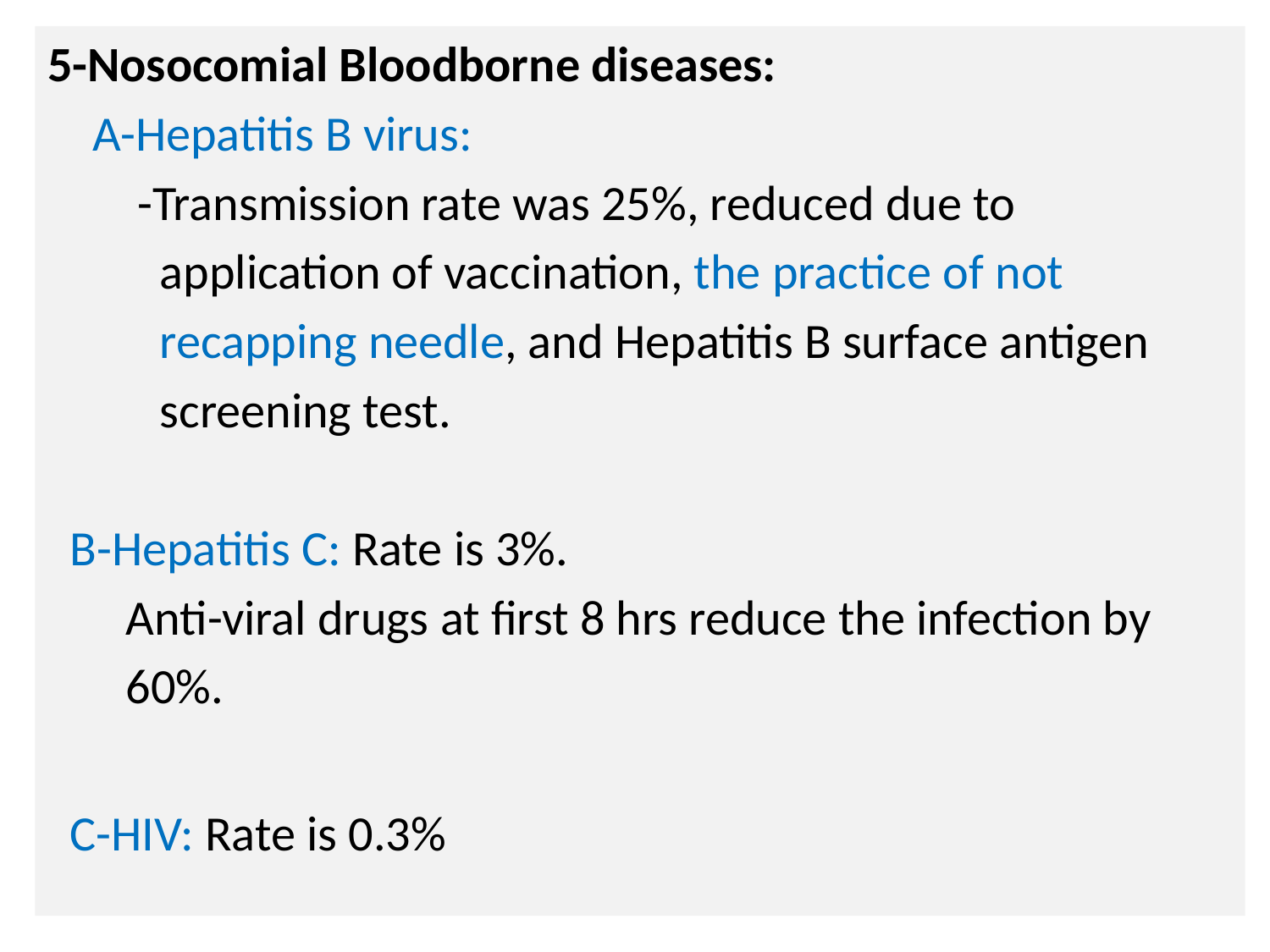

5-Nosocomial Bloodborne diseases:
    A-Hepatitis B virus:
        -Transmission rate was 25%, reduced due to
          application of vaccination, the practice of not
          recapping needle, and Hepatitis B surface antigen
          screening test.

  B-Hepatitis C: Rate is 3%.
       Anti-viral drugs at first 8 hrs reduce the infection by
       60%.

  C-HIV: Rate is 0.3%
# N